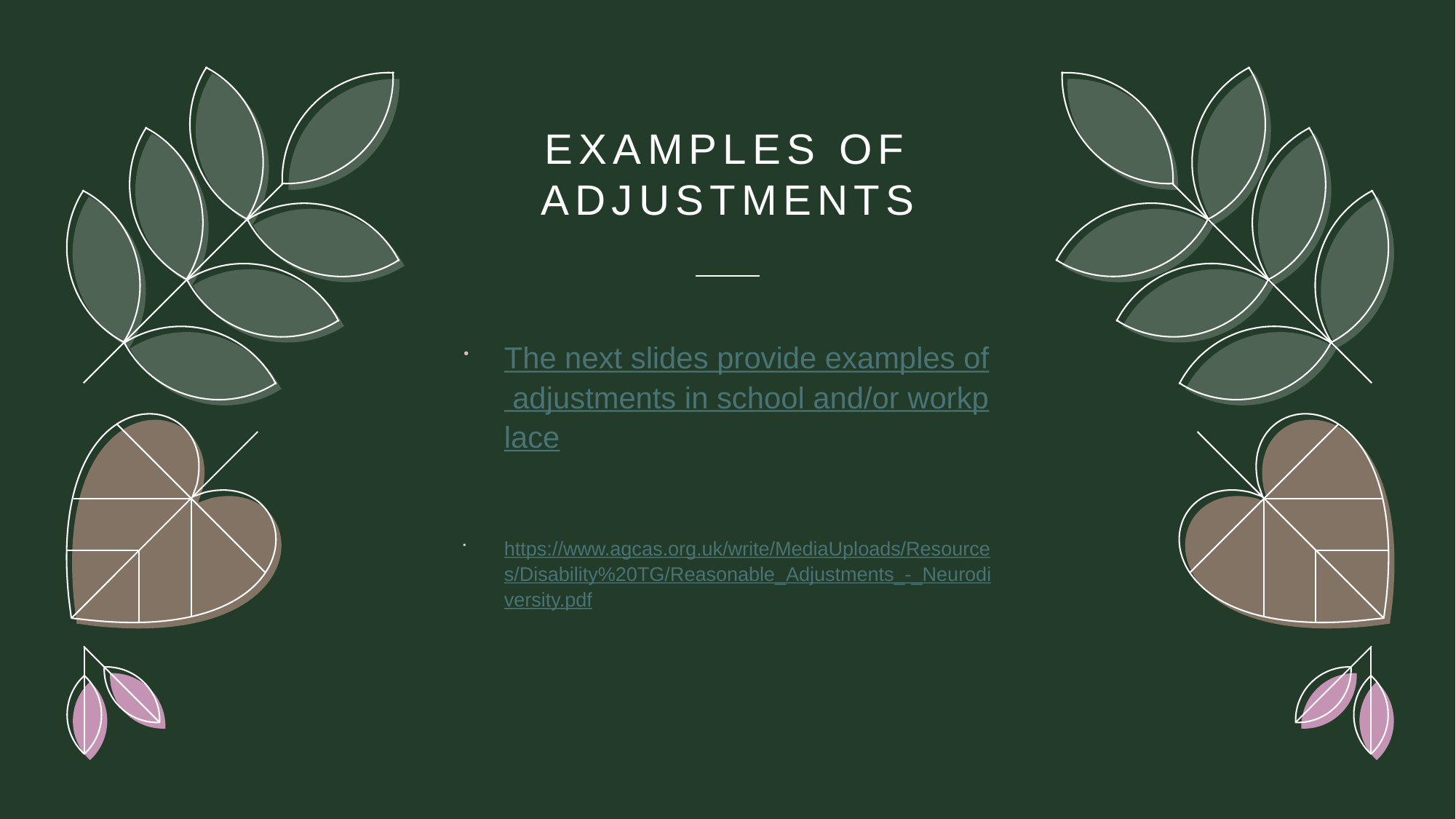

# Examples of adjustments
The next slides provide examples of adjustments in school and/or workplace

https://www.agcas.org.uk/write/MediaUploads/Resources/Disability%20TG/Reasonable_Adjustments_-_Neurodiversity.pdf